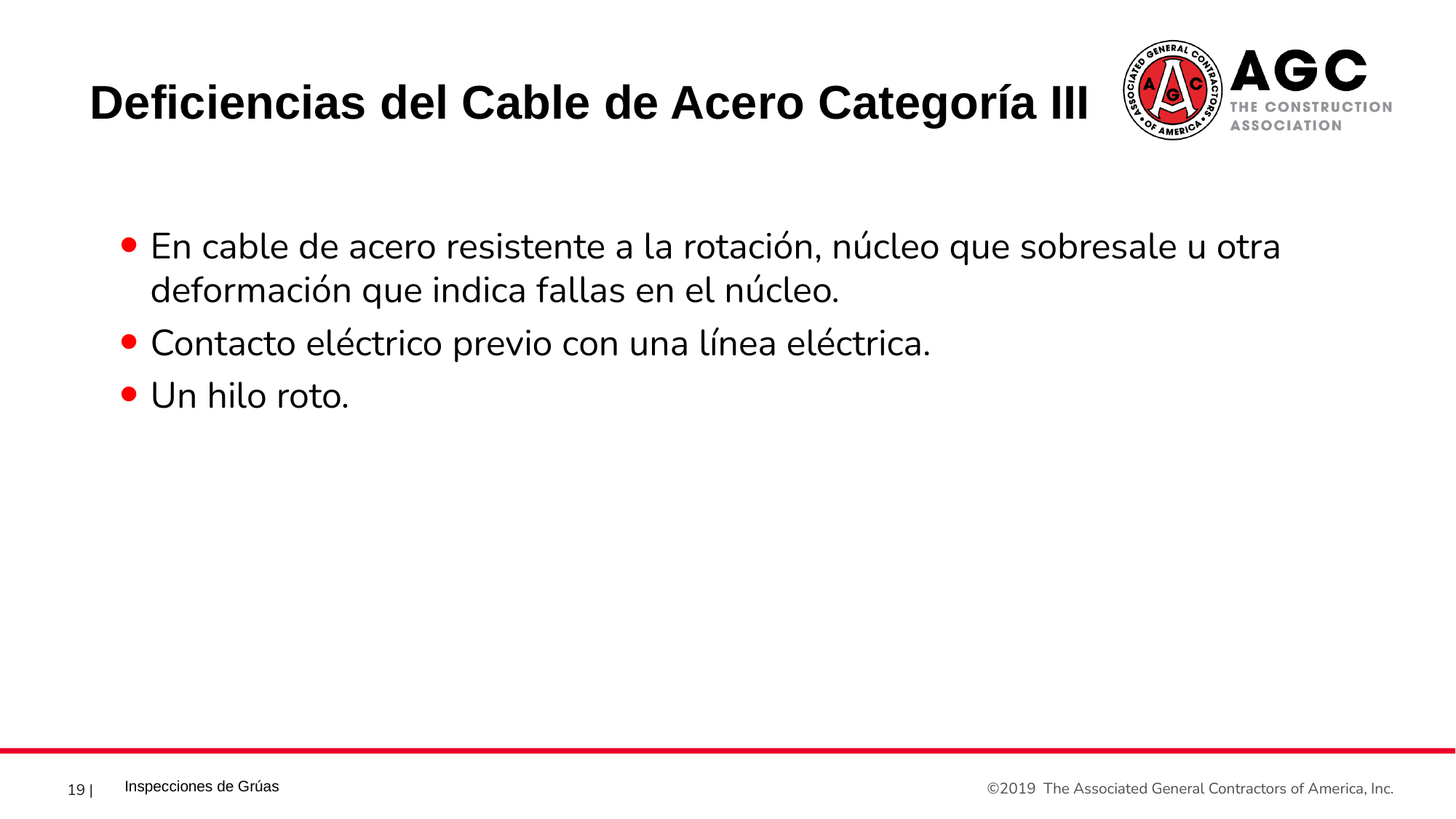

Deficiencias del Cable de Acero Categoría III

En cable de acero resistente a la rotación, núcleo que sobresale u otra deformación que indica fallas en el núcleo.
Contacto eléctrico previo con una línea eléctrica.
Un hilo roto.
Inspecciones de Grúas